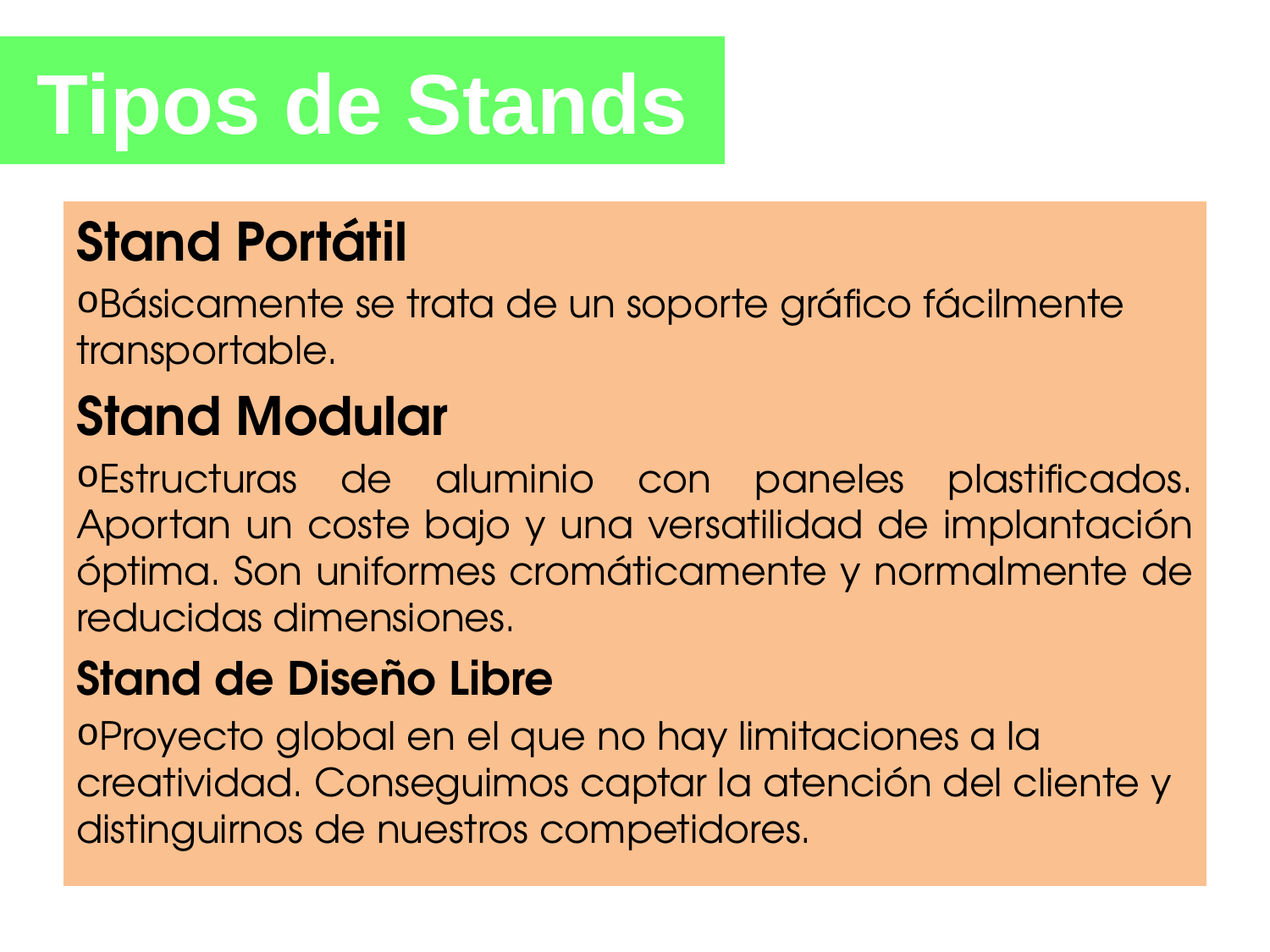

# Tipos de Stands
Stand Portátil
Básicamente se trata de un soporte gráfico fácilmente transportable.
Stand Modular
Estructuras de aluminio con paneles plastificados. Aportan un coste bajo y una versatilidad de implantación óptima. Son uniformes cromáticamente y normalmente de reducidas dimensiones.
Stand de Diseño Libre
Proyecto global en el que no hay limitaciones a la creatividad. Conseguimos captar la atención del cliente y distinguirnos de nuestros competidores.